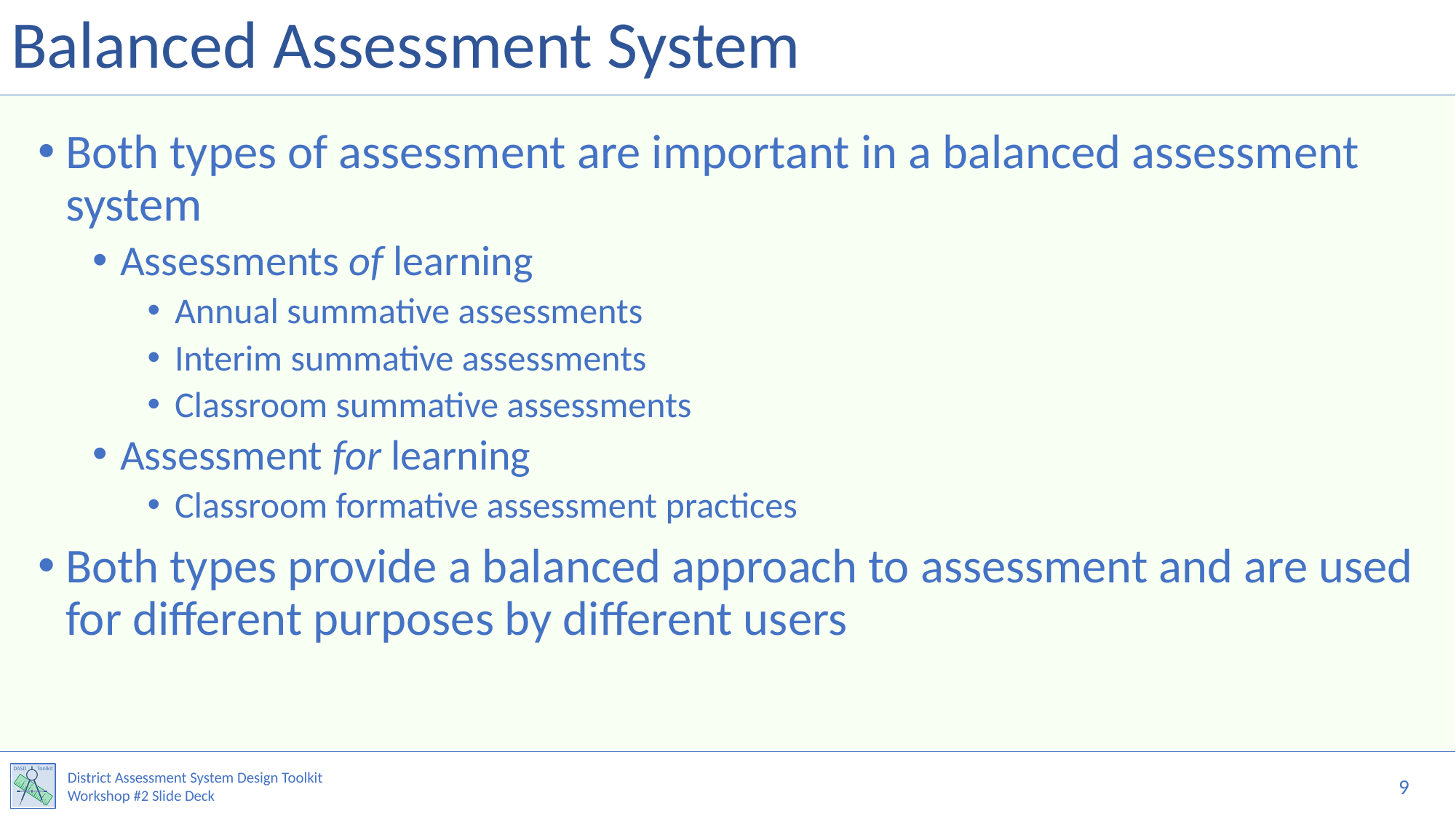

# Balanced Assessment System
Both types of assessment are important in a balanced assessment system
Assessments of learning
Annual summative assessments
Interim summative assessments
Classroom summative assessments
Assessment for learning
Classroom formative assessment practices
Both types provide a balanced approach to assessment and are used for different purposes by different users